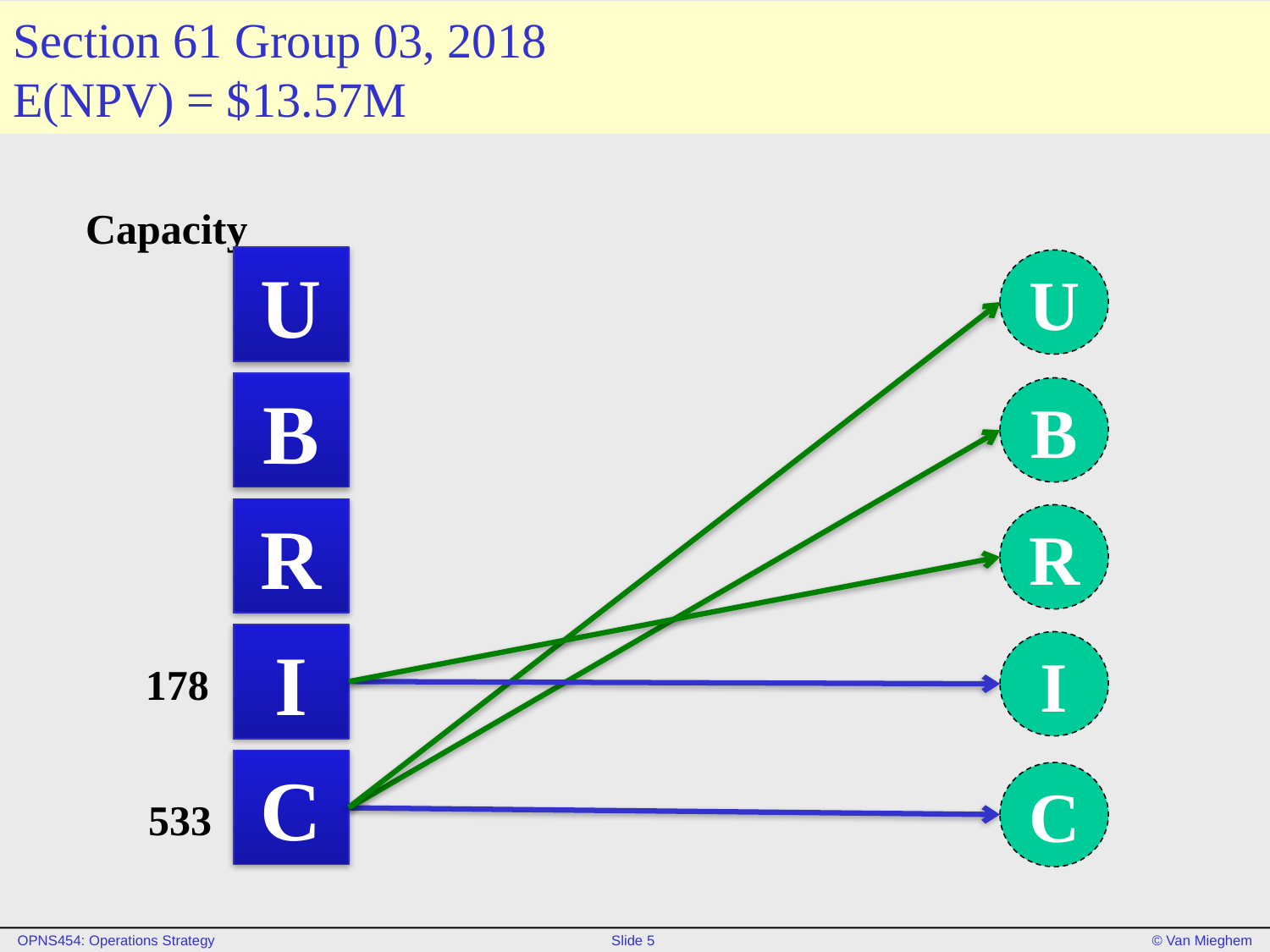

# Section 61 Group 03, 2018 E(NPV) = $13.57M
Capacity
U
U
B
B
R
R
I
I
C
C

178
533